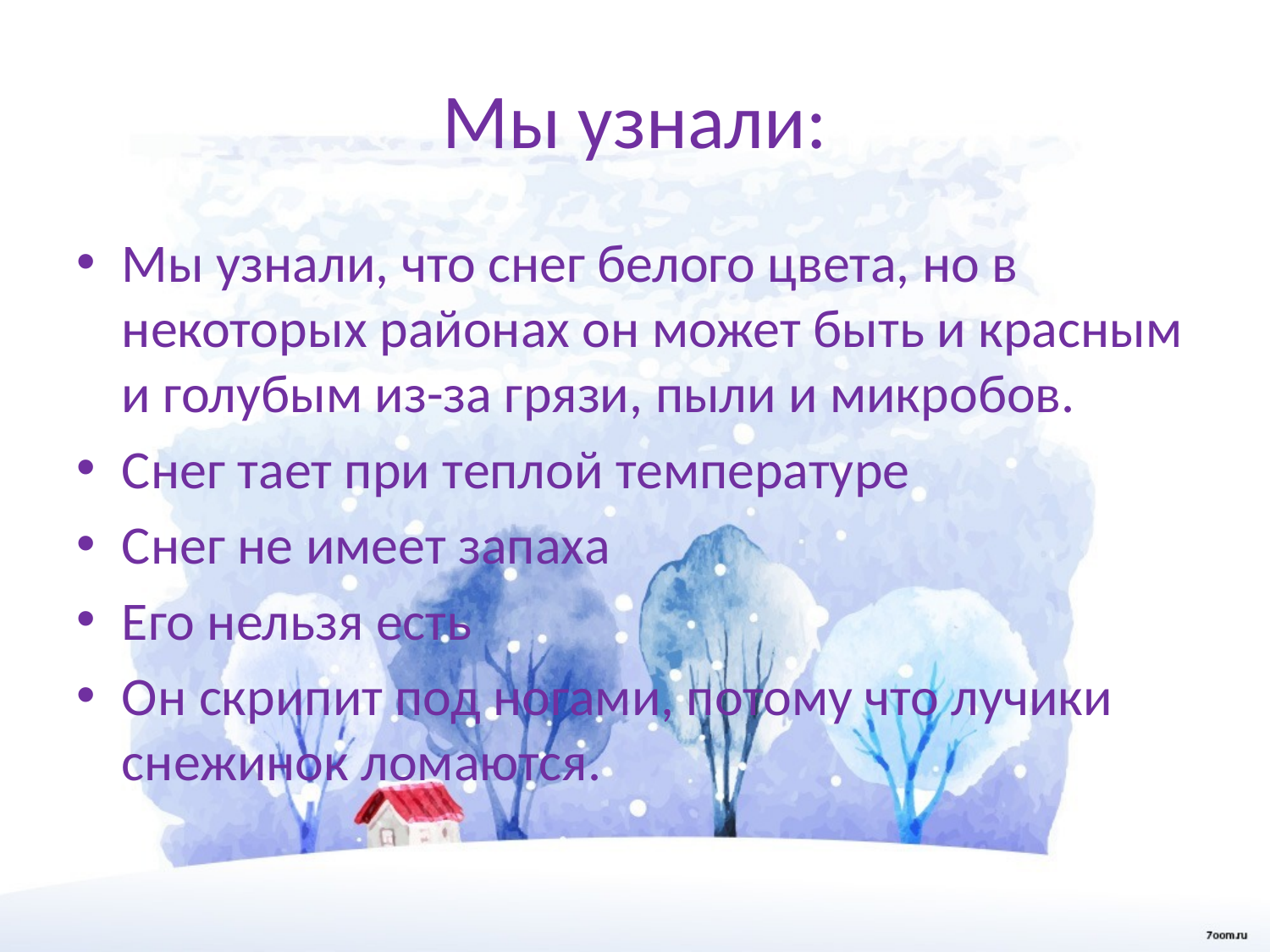

# Мы узнали:
Мы узнали, что снег белого цвета, но в некоторых районах он может быть и красным и голубым из-за грязи, пыли и микробов.
Снег тает при теплой температуре
Снег не имеет запаха
Его нельзя есть
Он скрипит под ногами, потому что лучики снежинок ломаются.